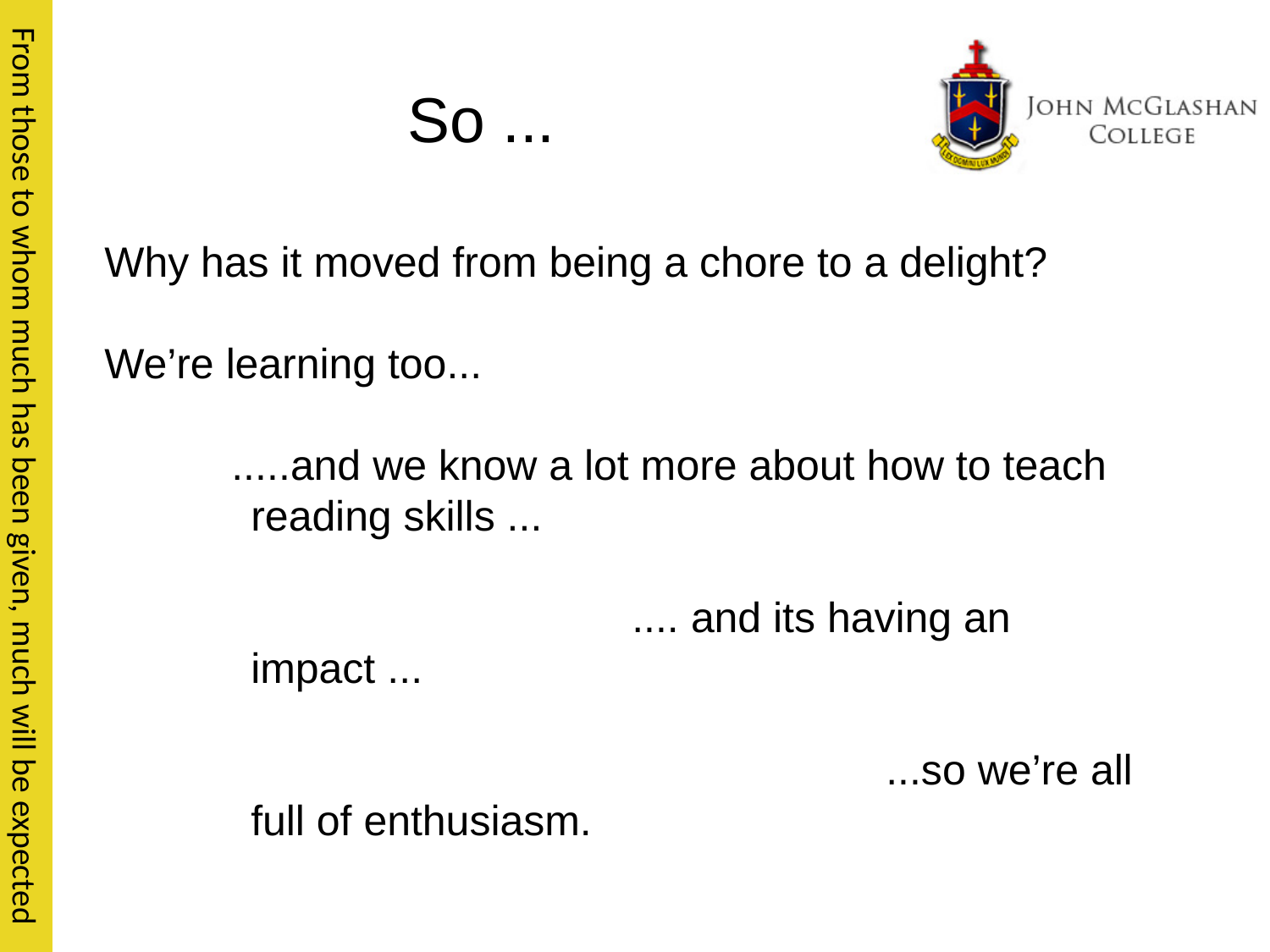

# So ...
Why has it moved from being a chore to a delight?

We’re learning too...

.....and we know a lot more about how to teach reading skills ...

				.... and its having an impact ...

						...so we’re all full of enthusiasm.